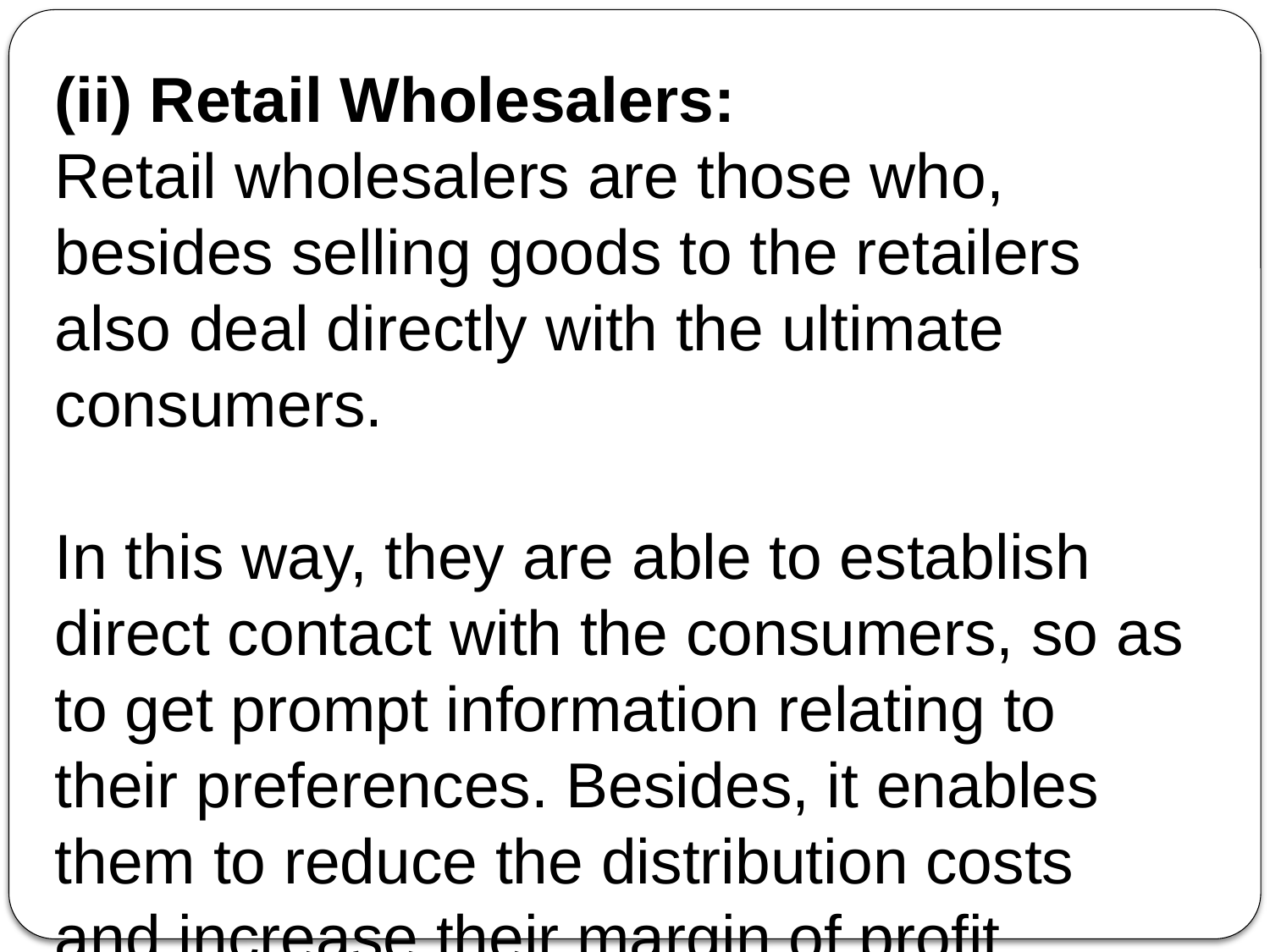

(ii) Retail Wholesalers:
Retail wholesalers are those who, besides selling goods to the retailers also deal directly with the ultimate consumers.

In this way, they are able to establish direct contact with the consumers, so as to get prompt information relating to their preferences. Besides, it enables them to reduce the distribution costs and increase their margin of profit.